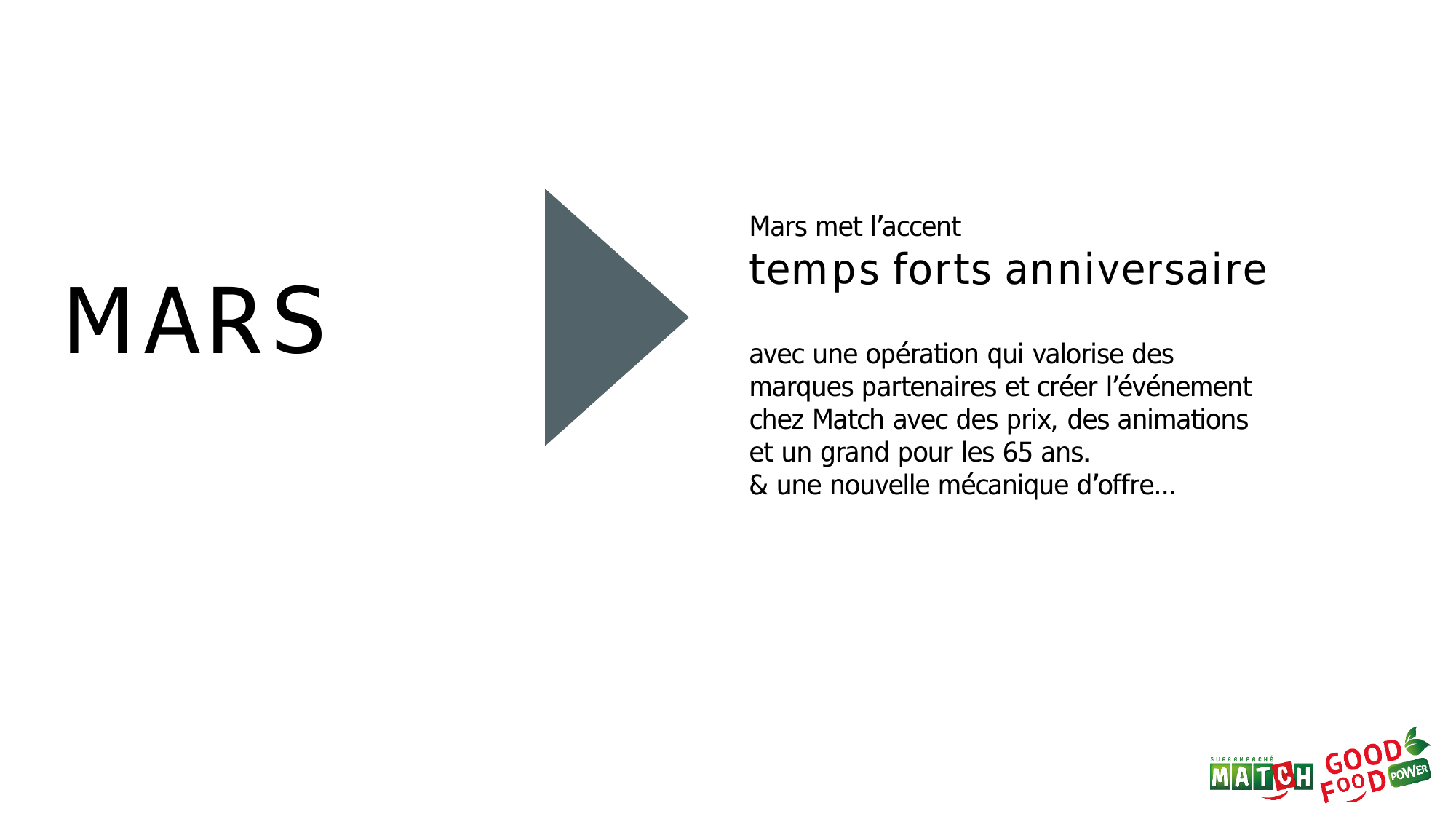

Mars met l’accent
temps forts anniversaire
avec une opération qui valorise des marques partenaires et créer l’événement chez Match avec des prix, des animations et un grand pour les 65 ans.
& une nouvelle mécanique d’offre…

MARS